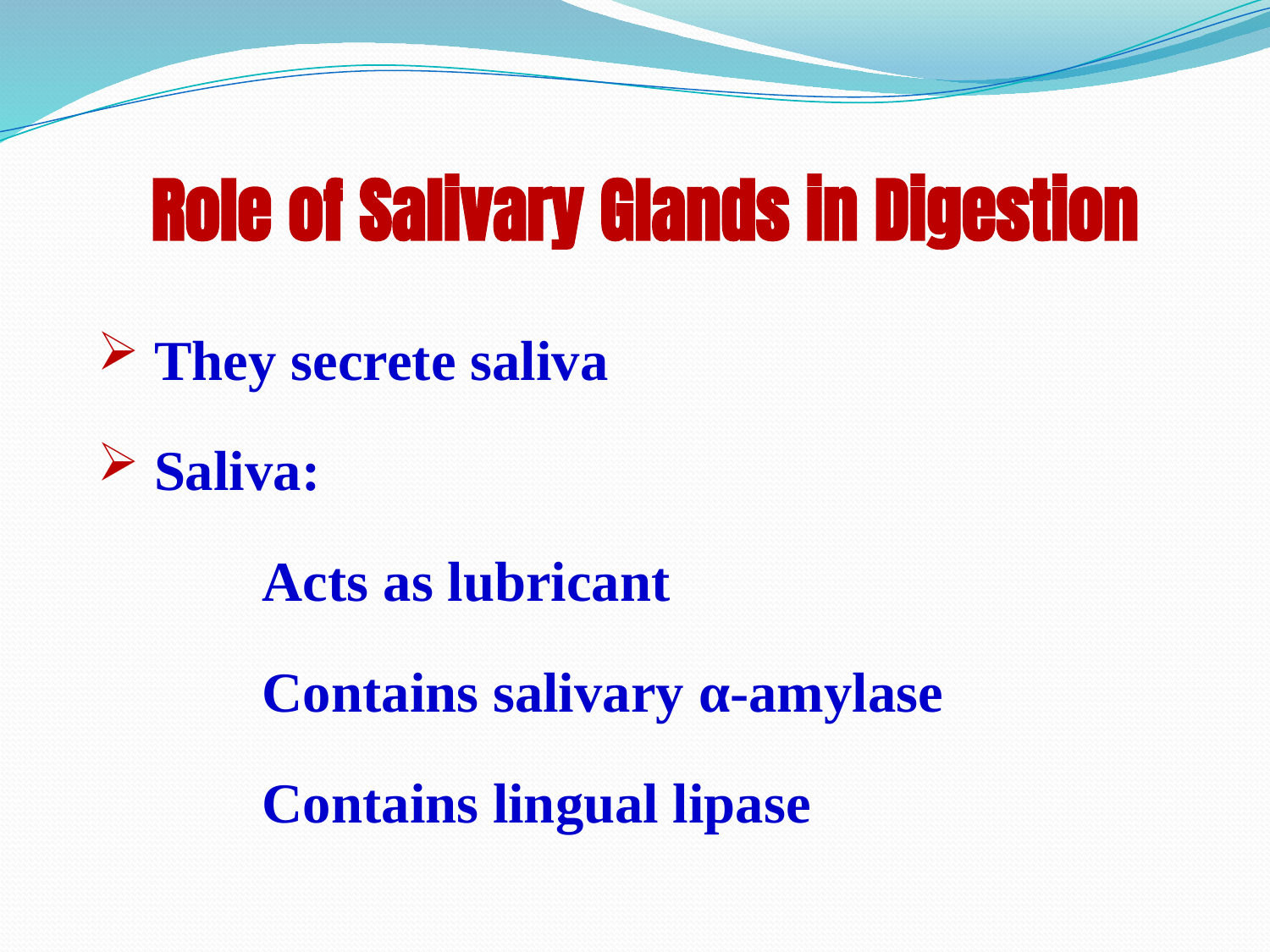

# Role of Salivary Glands in Digestion
 They secrete saliva
 Saliva:
		Acts as lubricant
		Contains salivary α-amylase
		Contains lingual lipase